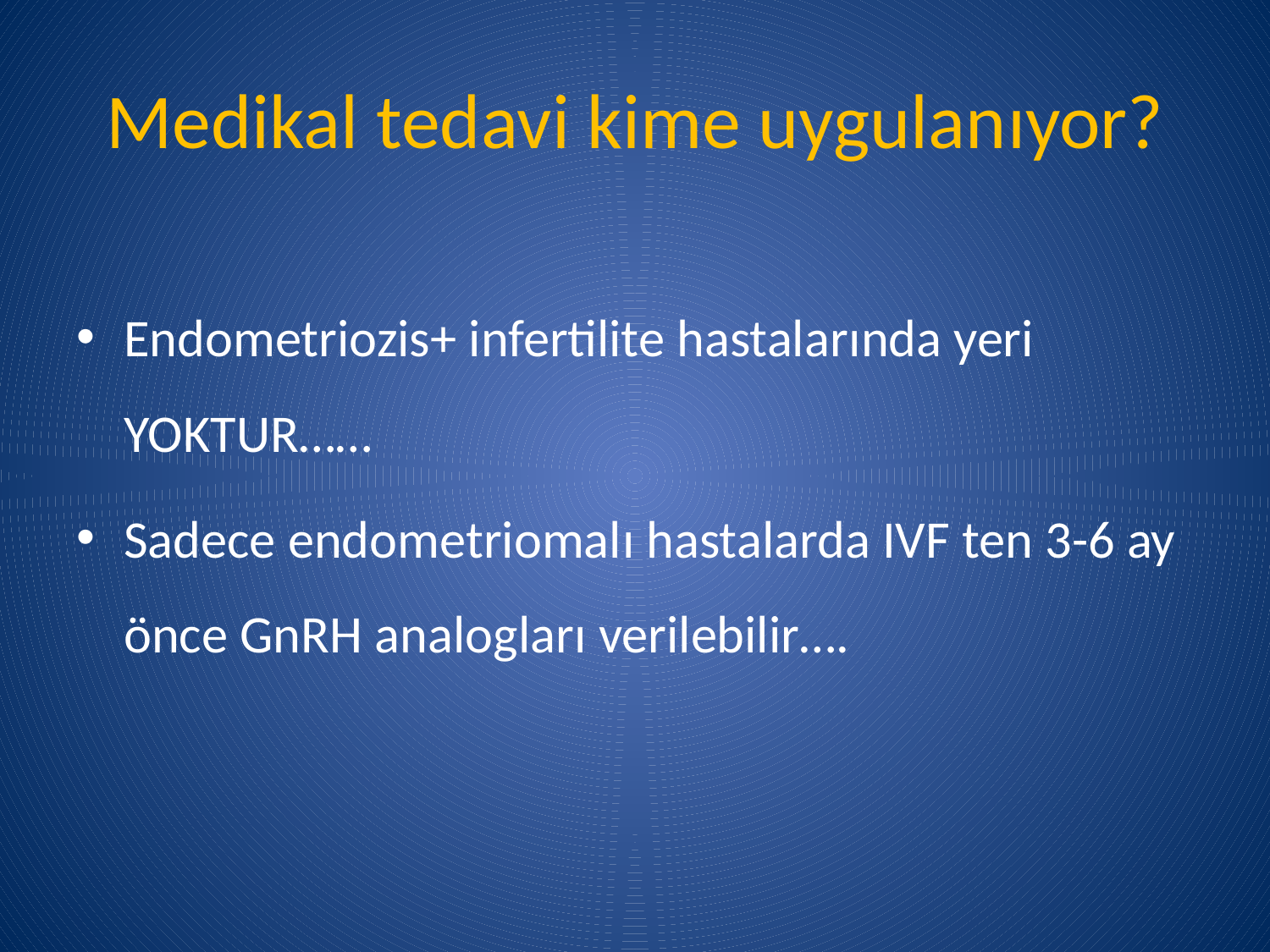

# Medikal tedavi kime uygulanıyor?
Endometriozis+ infertilite hastalarında yeri YOKTUR……
Sadece endometriomalı hastalarda IVF ten 3-6 ay önce GnRH analogları verilebilir….